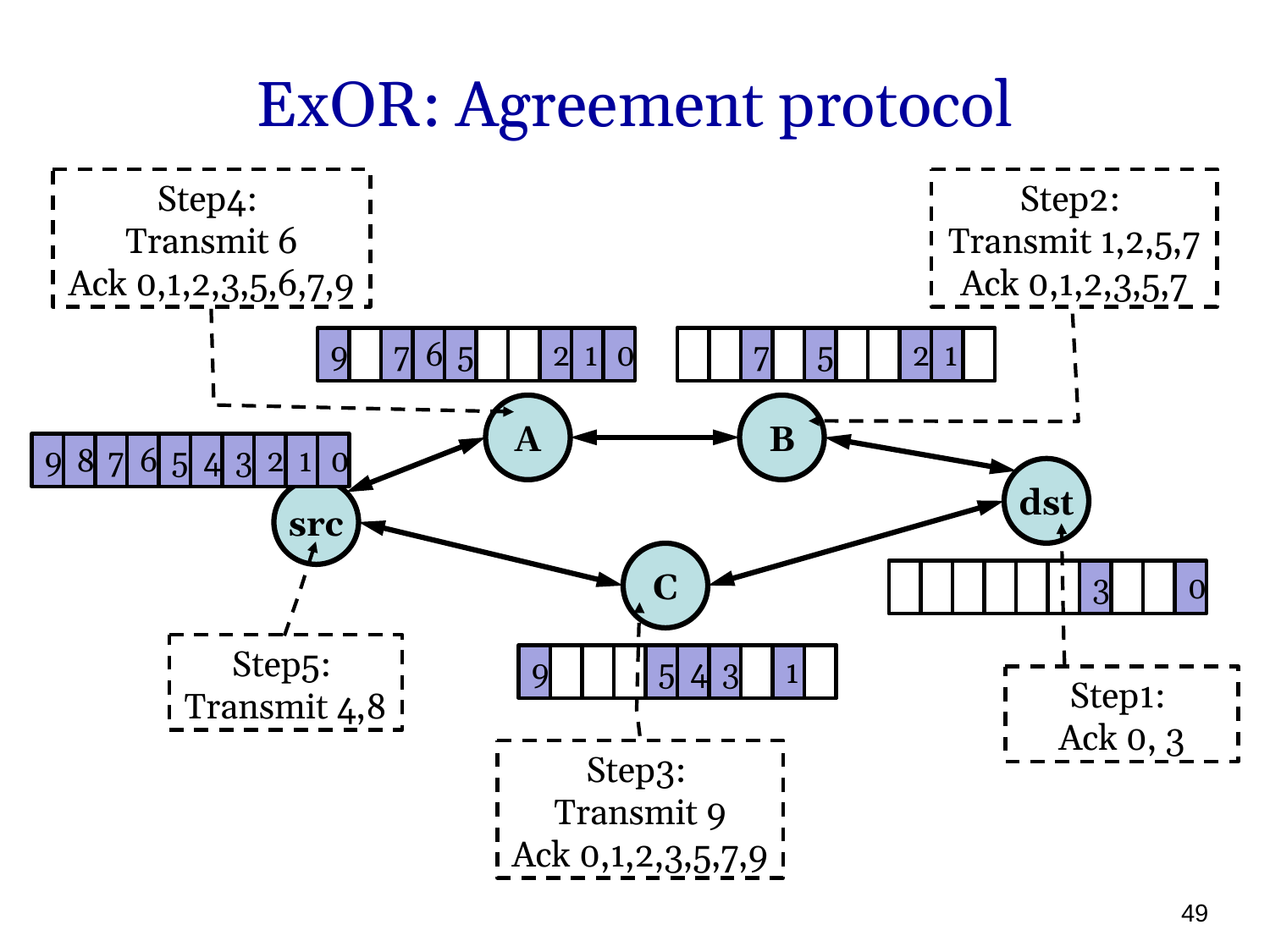

# ExOR: Agreement protocol
Step4:
Transmit 6
Ack 0,1,2,3,5,6,7,9
Step2:
Transmit 1,2,5,7
Ack 0,1,2,3,5,7
9
8

7
6
5
4

3

2
1
0
9

8

7
6

5
4

3

2
1
0

A
B
9
8
7
6
5
4
3
2
1
0
dst
src
C
9

8

7

6

5

4

3
2

0
Step5:
Transmit 4,8
9
8

7

6

5
4
3
2

1
0

Step1:
Ack 0, 3
Step3:
Transmit 9
Ack 0,1,2,3,5,7,9
49